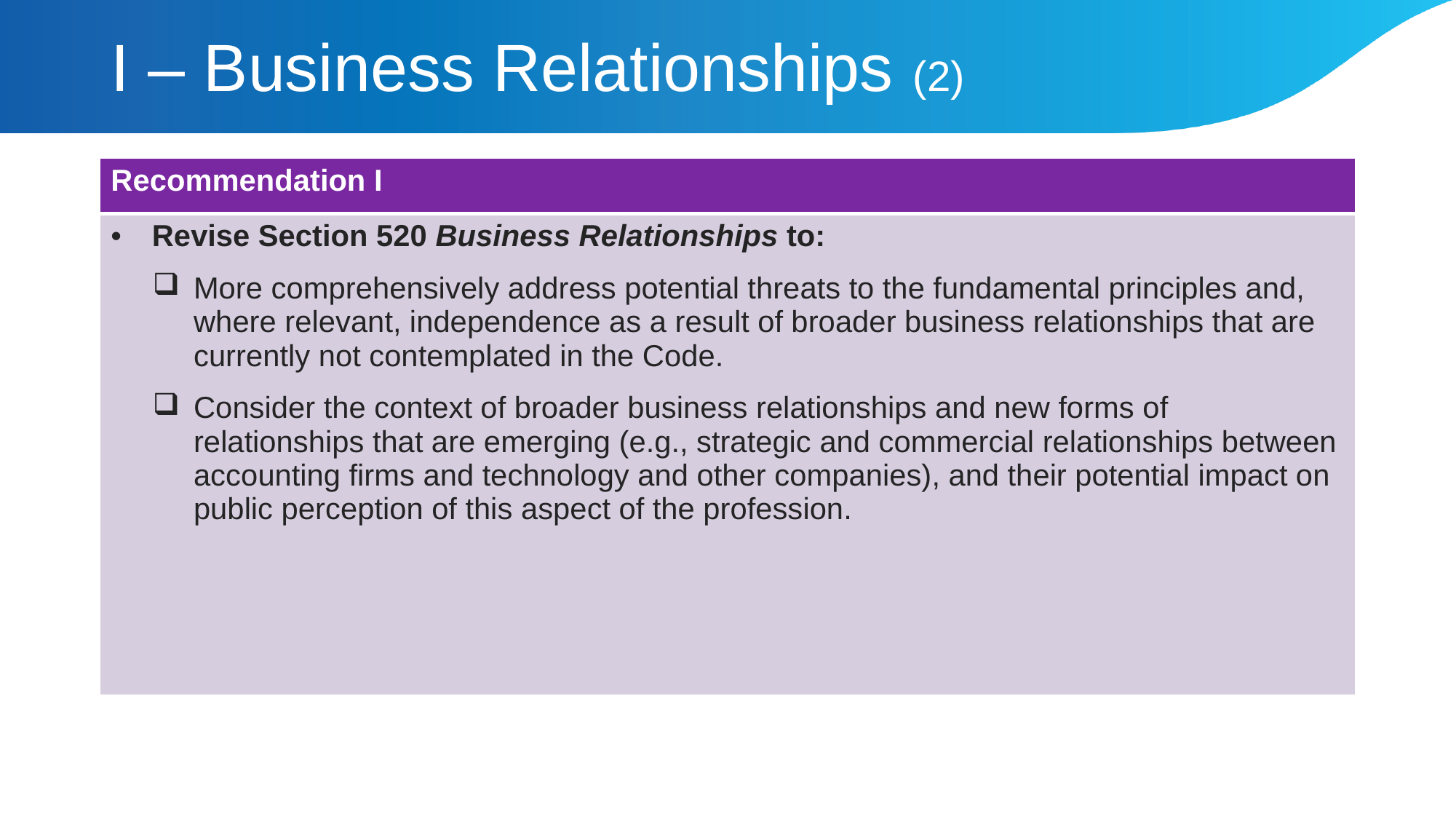

# I – Business Relationships (2)
| Recommendation I |
| --- |
| Revise Section 520 Business Relationships to: More comprehensively address potential threats to the fundamental principles and, where relevant, independence as a result of broader business relationships that are currently not contemplated in the Code. Consider the context of broader business relationships and new forms of relationships that are emerging (e.g., strategic and commercial relationships between accounting firms and technology and other companies), and their potential impact on public perception of this aspect of the profession. |